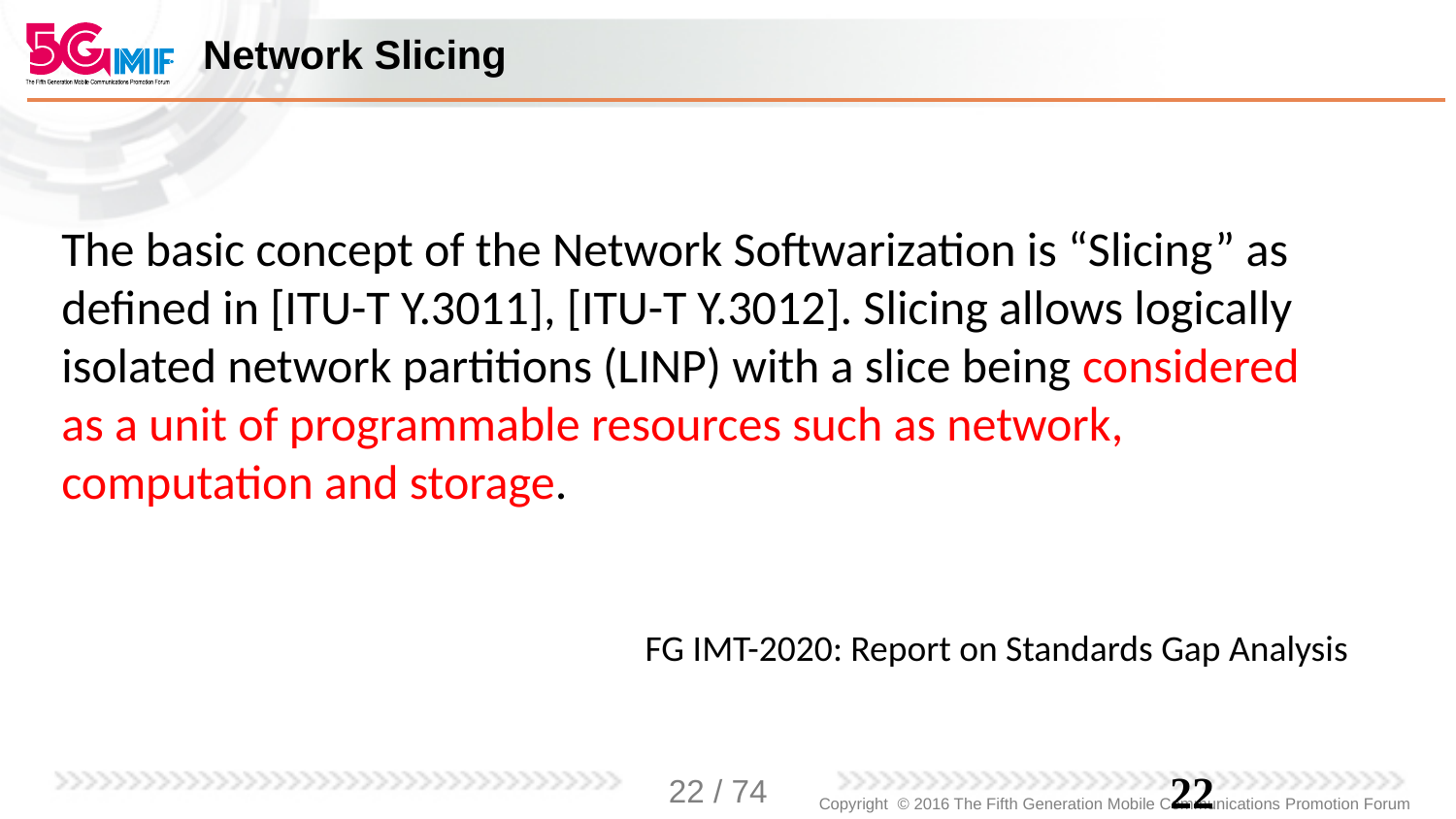

# Network Slicing
The basic concept of the Network Softwarization is “Slicing” as defined in [ITU-T Y.3011], [ITU-T Y.3012]. Slicing allows logically isolated network partitions (LINP) with a slice being considered as a unit of programmable resources such as network, computation and storage.

FG IMT-2020: Report on Standards Gap Analysis
22